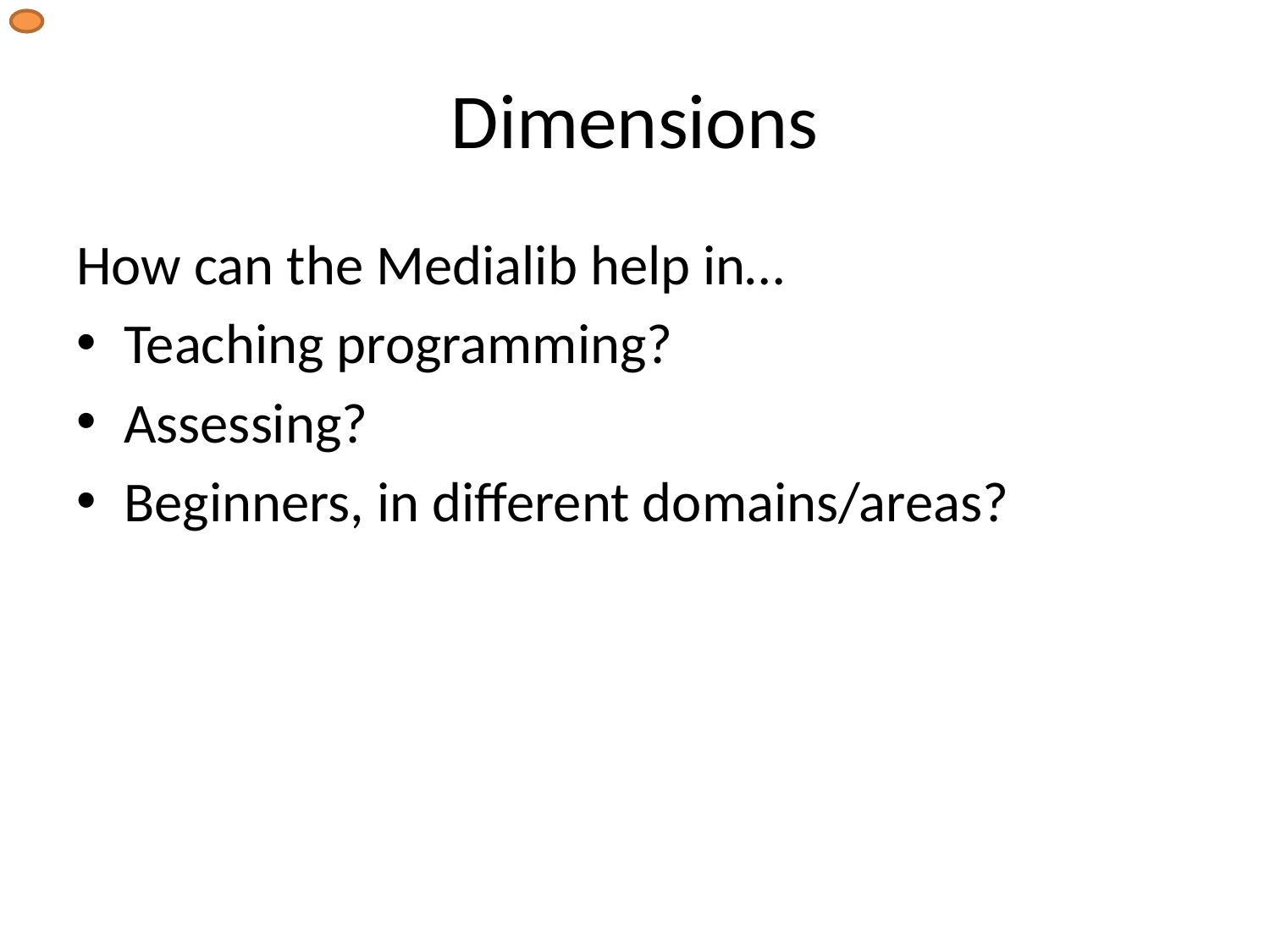

# Dimensions
How can the Medialib help in…
Teaching programming?
Assessing?
Beginners, in different domains/areas?